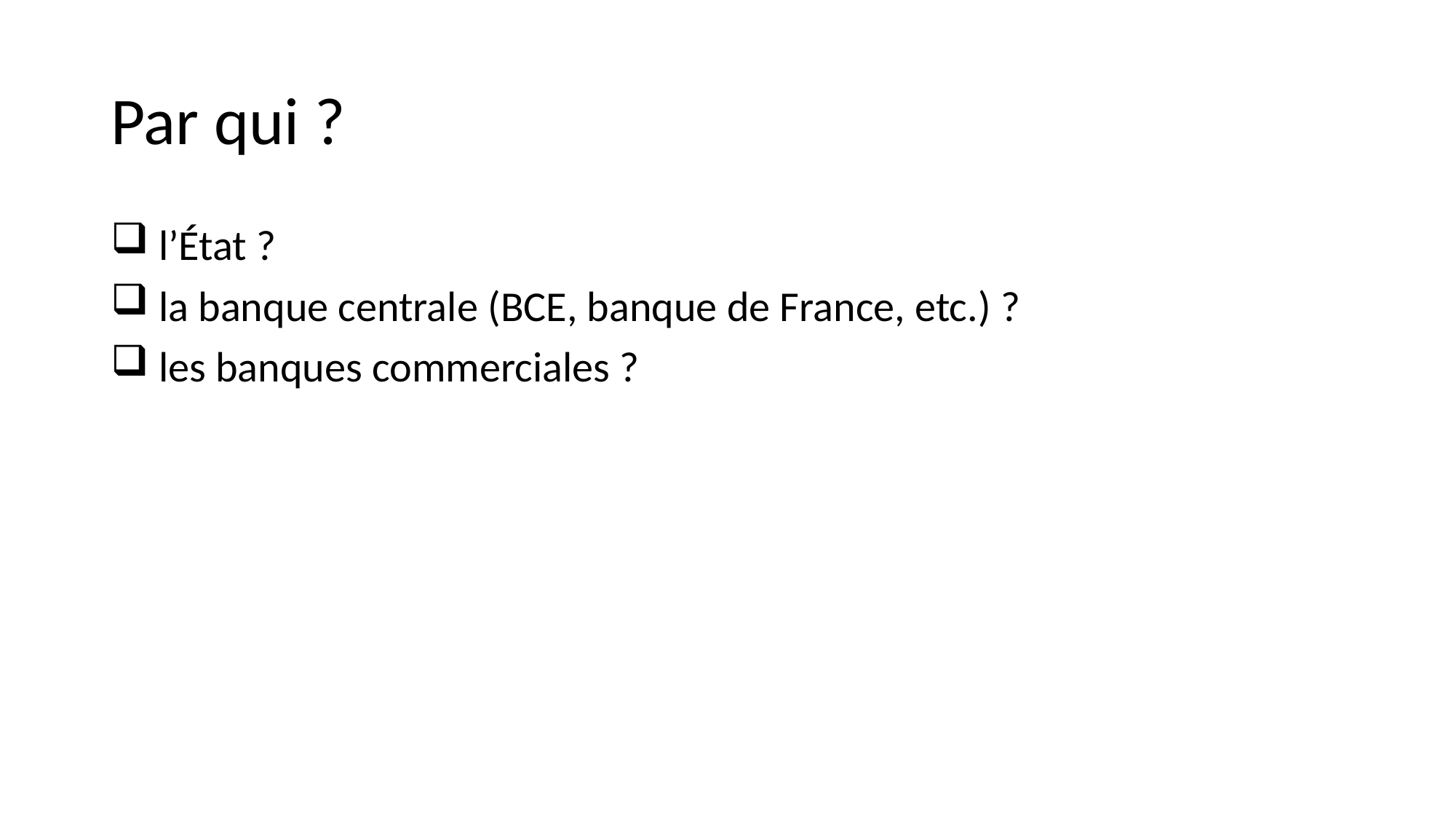

# Par qui ?
 l’État ?
 la banque centrale (BCE, banque de France, etc.) ?
 les banques commerciales ?